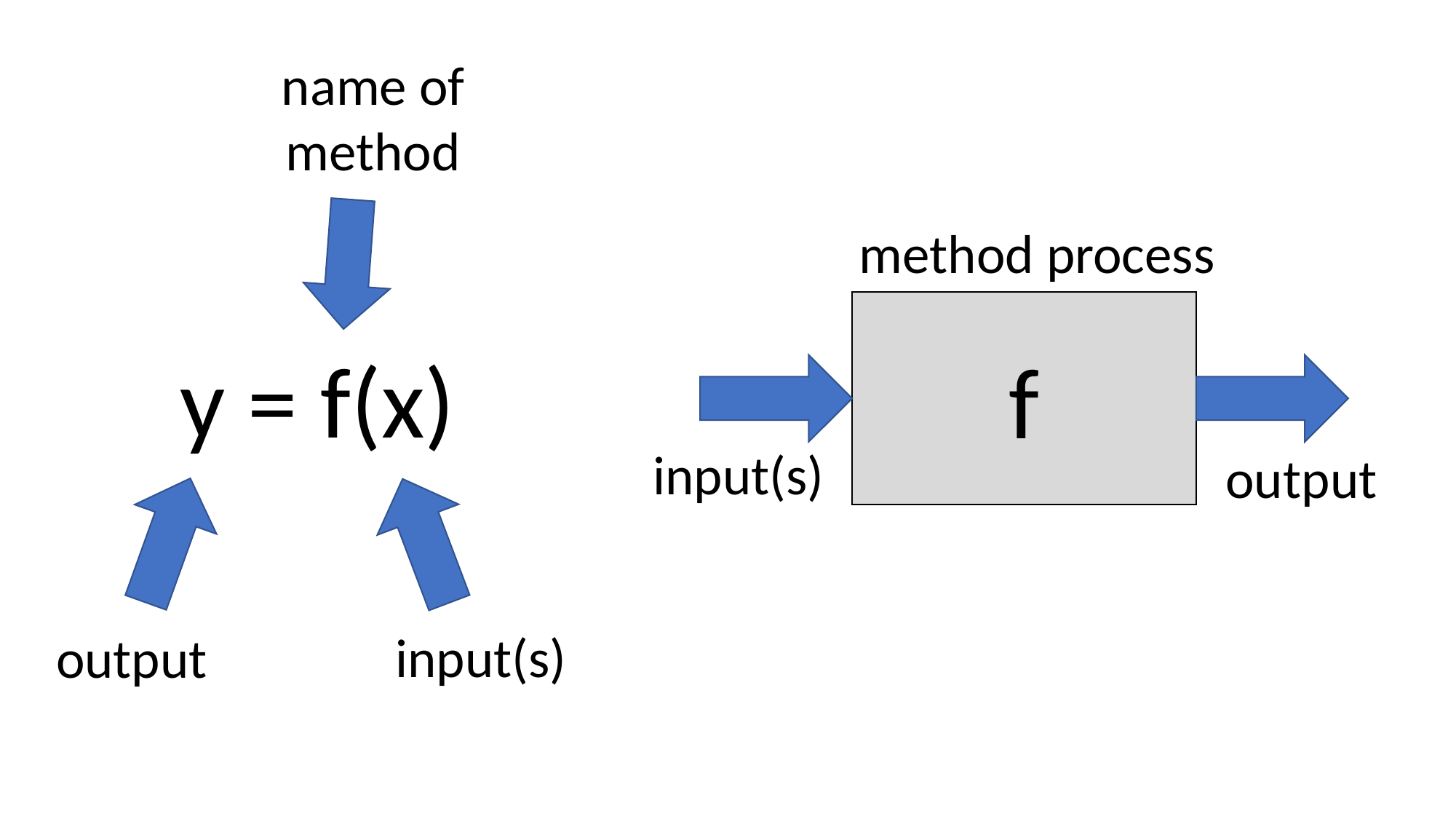

name of method

method process
f

y = f(x)
input(s)
output

input(s)
output